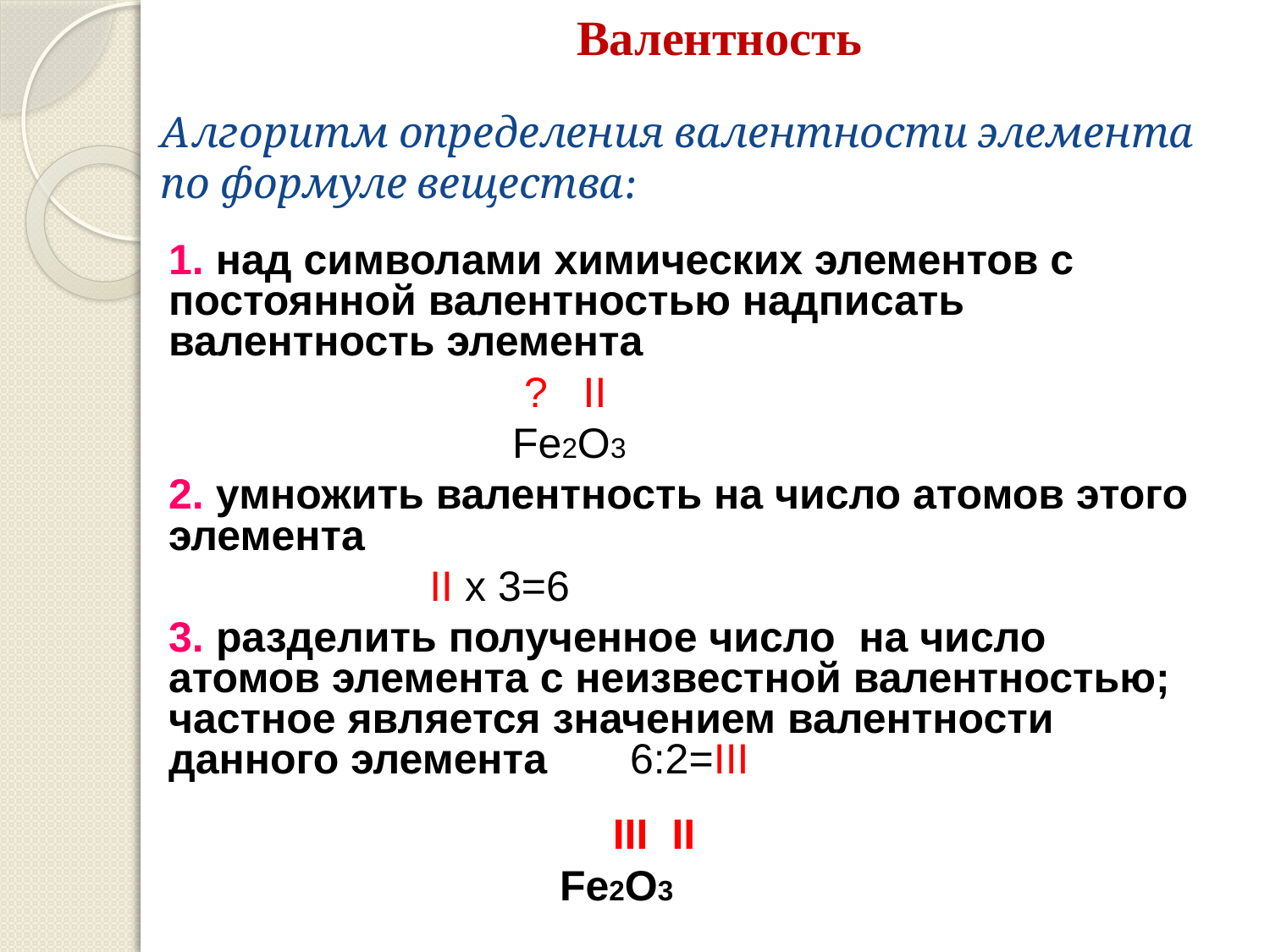

Валентность
#
Алгоритм определения валентности элемента по формуле вещества:

1. над символами химических элементов с постоянной валентностью надписать валентность элемента
                              ?   II
                             Fe2O3
2. умножить валентность на число атомов этого элемента
                      II x 3=6
3. разделить полученное число  на число атомов элемента с неизвестной валентностью; частное является значением валентности данного элемента       6:2=III

				  III  II
                                 Fe2O3